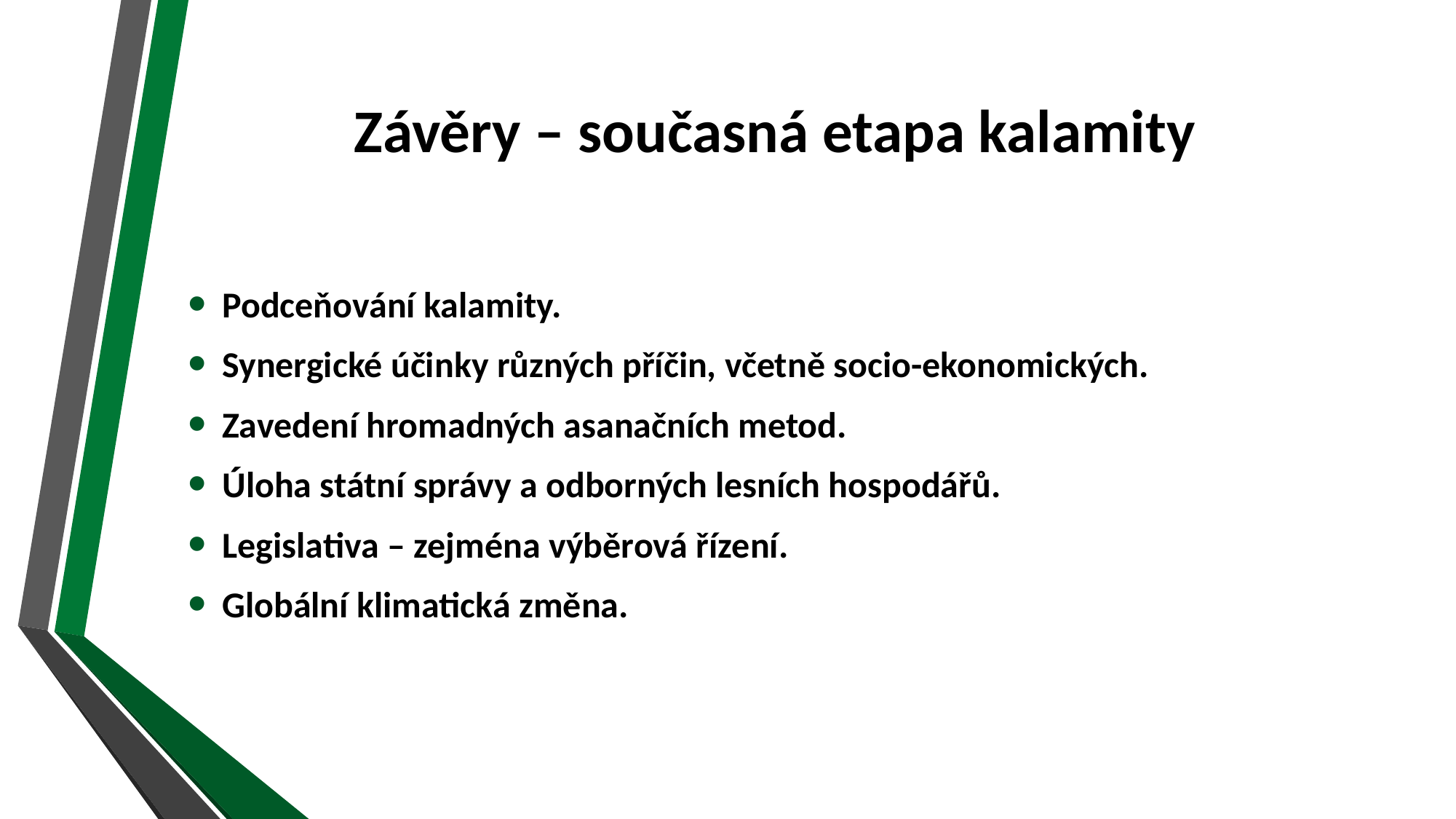

# Závěry – současná etapa kalamity
Podceňování kalamity.
Synergické účinky různých příčin, včetně socio-ekonomických.
Zavedení hromadných asanačních metod.
Úloha státní správy a odborných lesních hospodářů.
Legislativa – zejména výběrová řízení.
Globální klimatická změna.